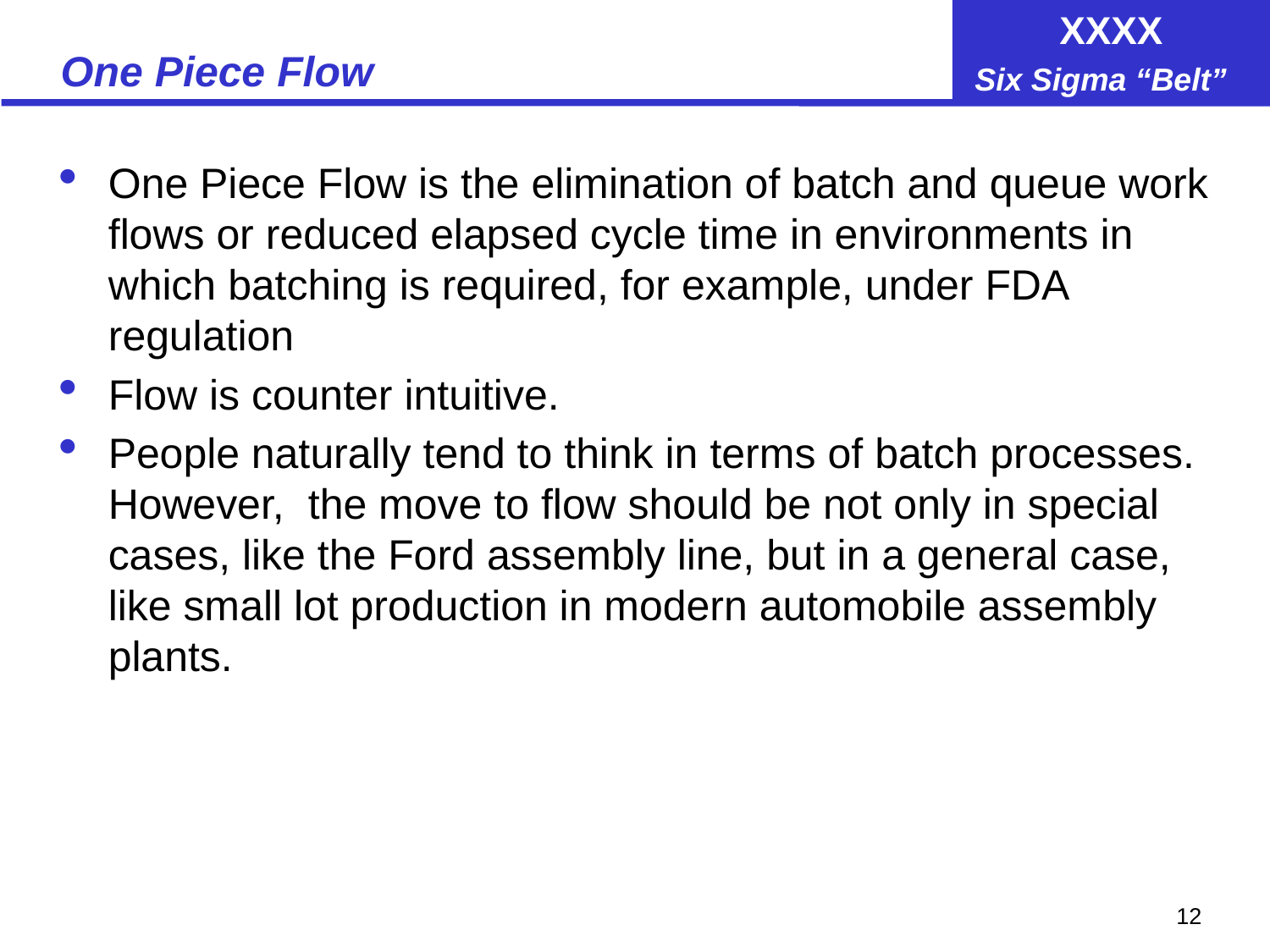

# One Piece Flow
One Piece Flow is the elimination of batch and queue work flows or reduced elapsed cycle time in environments in which batching is required, for example, under FDA regulation
Flow is counter intuitive.
People naturally tend to think in terms of batch processes.  However,  the move to flow should be not only in special cases, like the Ford assembly line, but in a general case, like small lot production in modern automobile assembly plants.